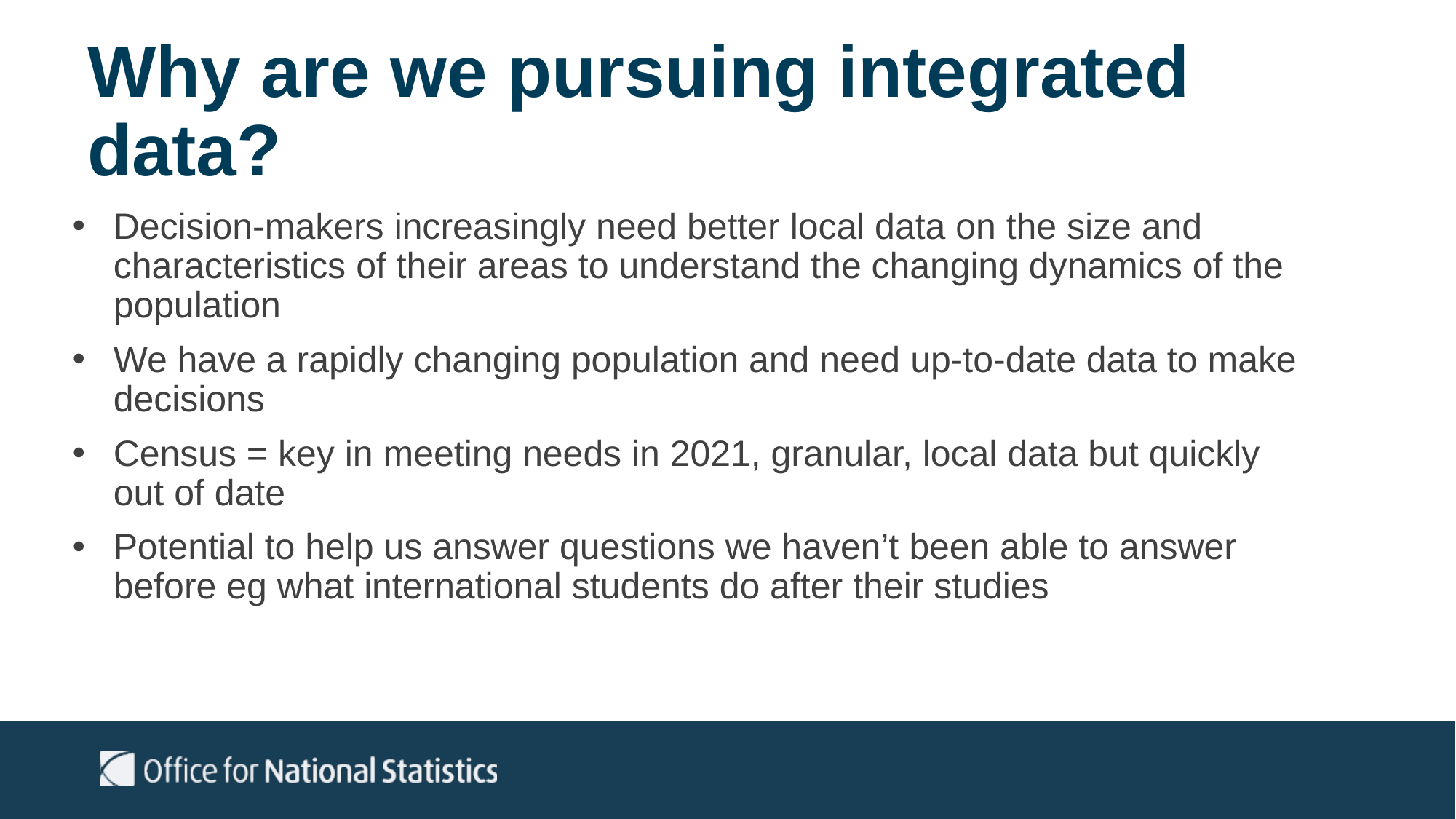

# Why are we pursuing integrated data?
Decision-makers increasingly need better local data on the size and characteristics of their areas to understand the changing dynamics of the population
We have a rapidly changing population and need up-to-date data to make decisions
Census = key in meeting needs in 2021, granular, local data but quickly out of date
Potential to help us answer questions we haven’t been able to answer before eg what international students do after their studies